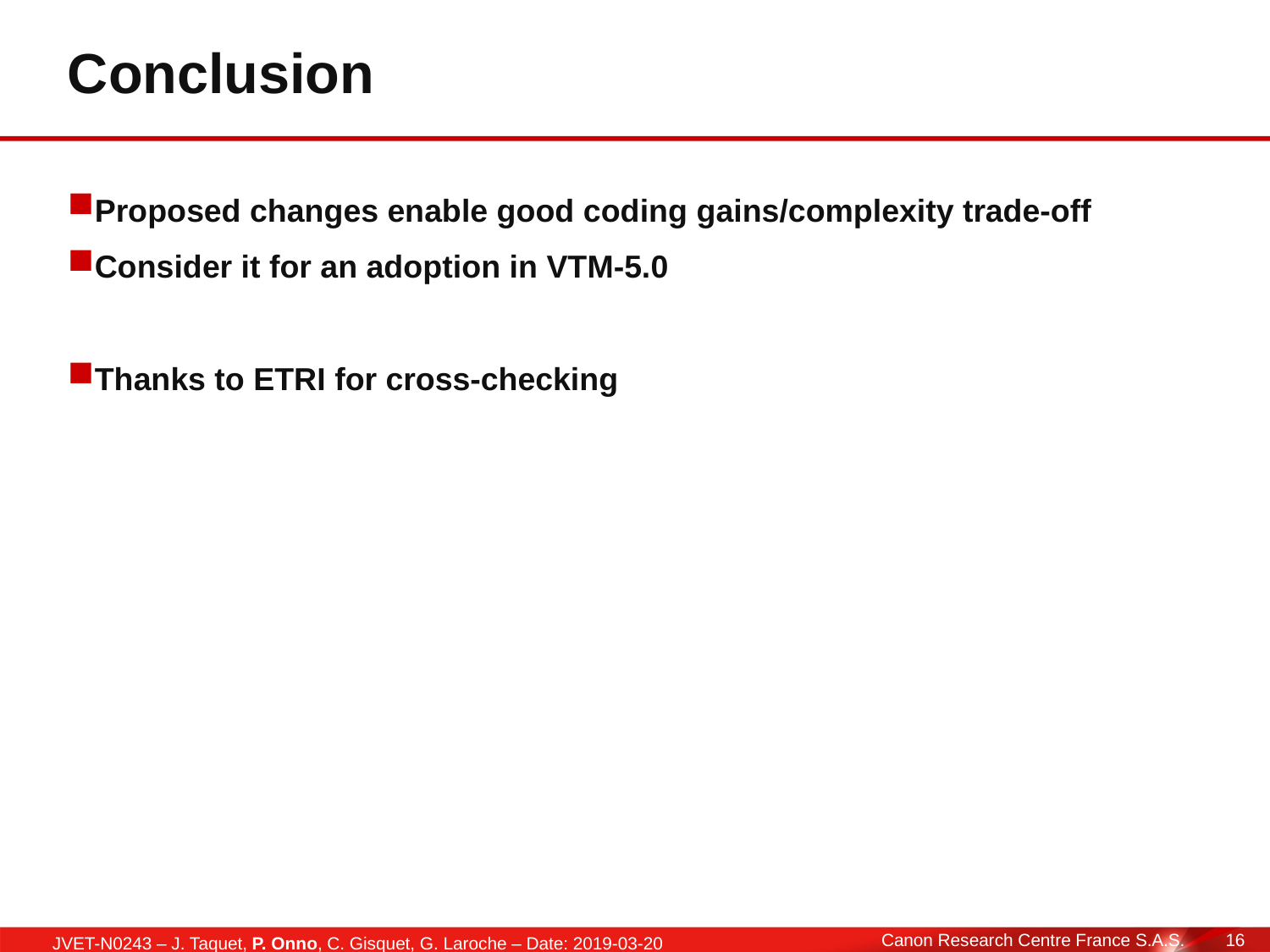

# Conclusion
Proposed changes enable good coding gains/complexity trade-off
Consider it for an adoption in VTM-5.0

Thanks to ETRI for cross-checking
Canon Research Centre France S.A.S.
16